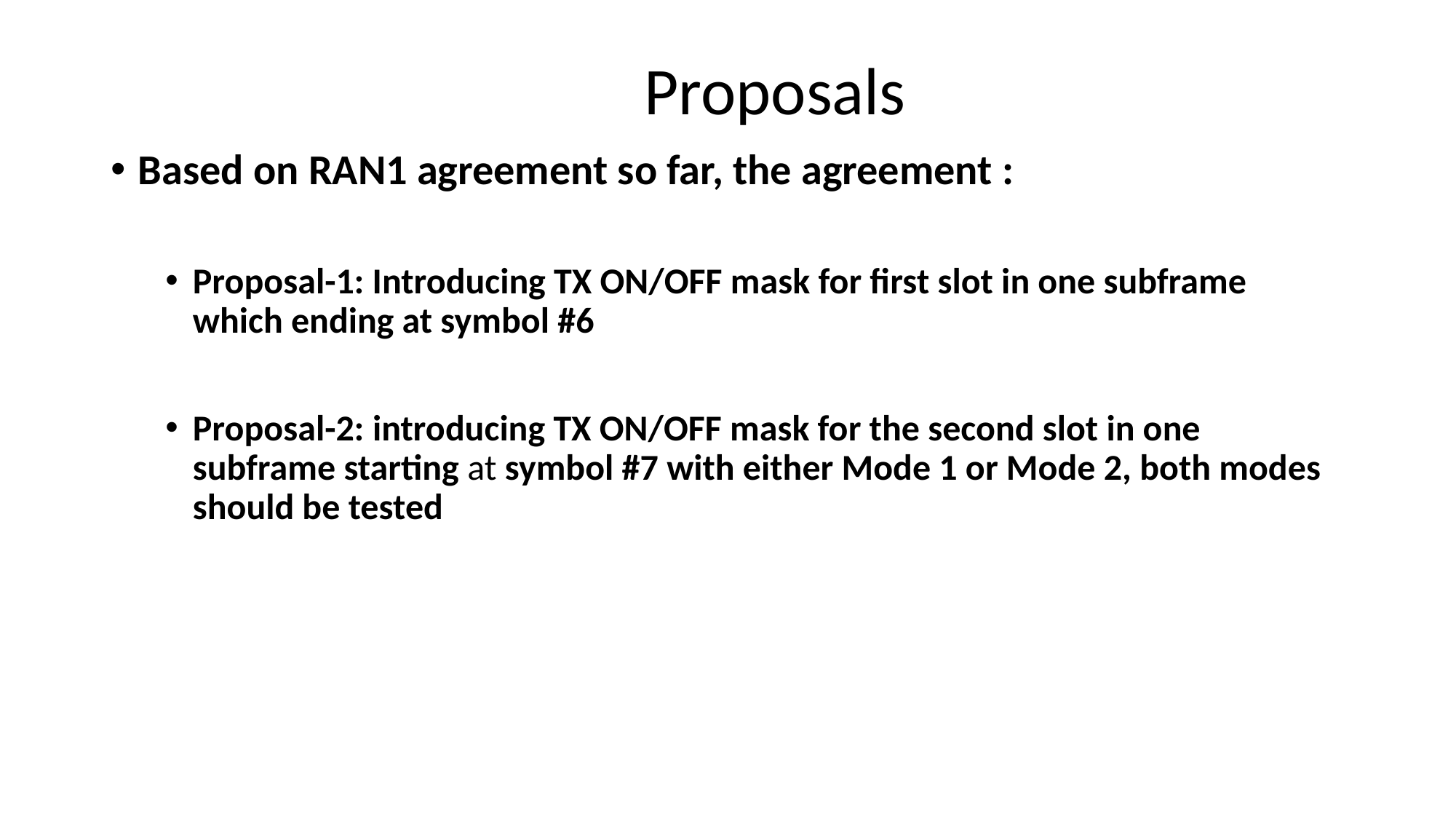

# Proposals
Based on RAN1 agreement so far, the agreement :

Proposal-1: Introducing TX ON/OFF mask for first slot in one subframe which ending at symbol #6

Proposal-2: introducing TX ON/OFF mask for the second slot in one subframe starting at symbol #7 with either Mode 1 or Mode 2, both modes should be tested